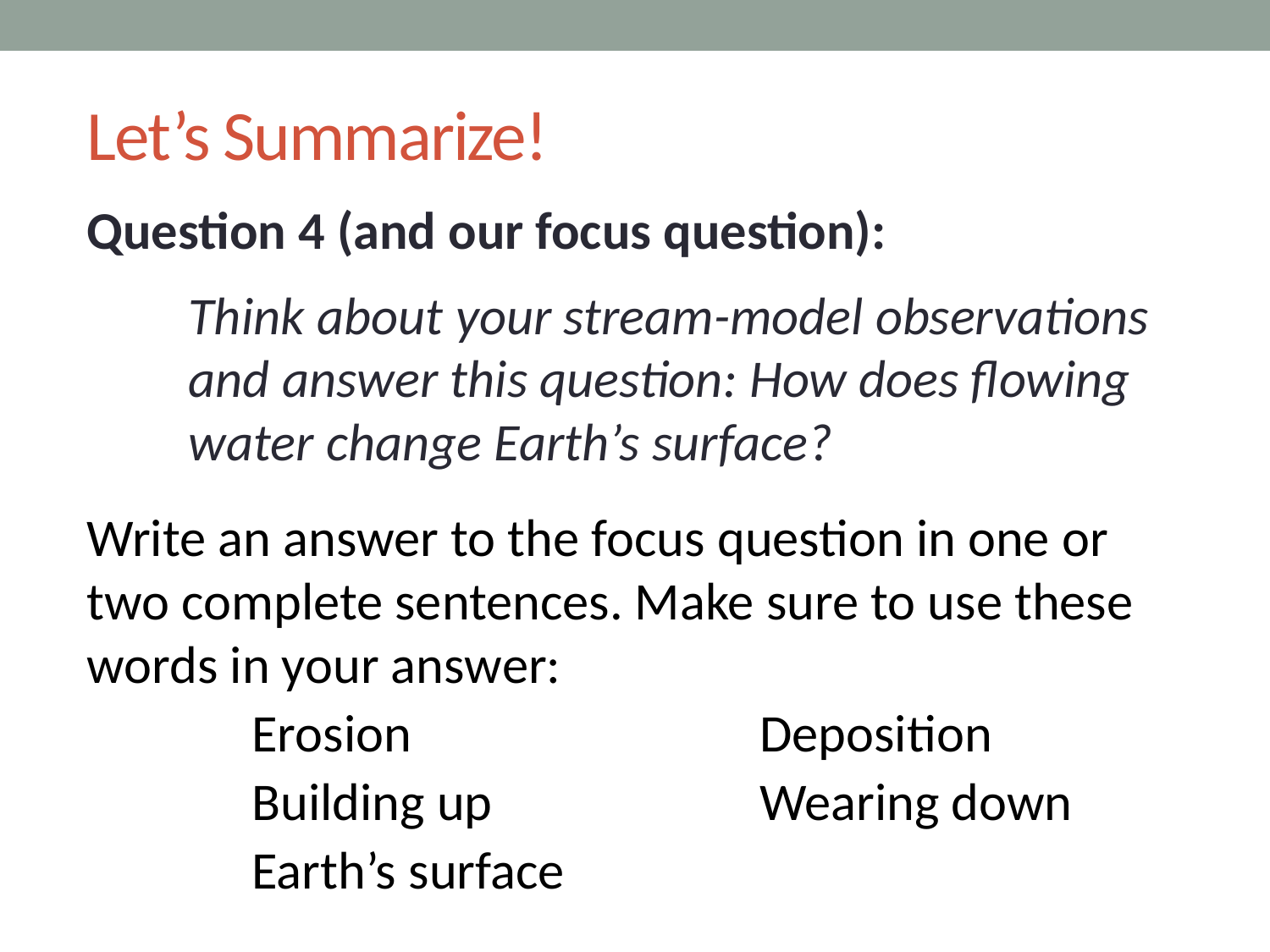

# Let’s Summarize!
Question 4 (and our focus question):
Think about your stream-model observations and answer this question: How does flowing water change Earth’s surface?
Write an answer to the focus question in one or two complete sentences. Make sure to use these words in your answer:
	Erosion			Deposition
	Building up			Wearing down
	Earth’s surface